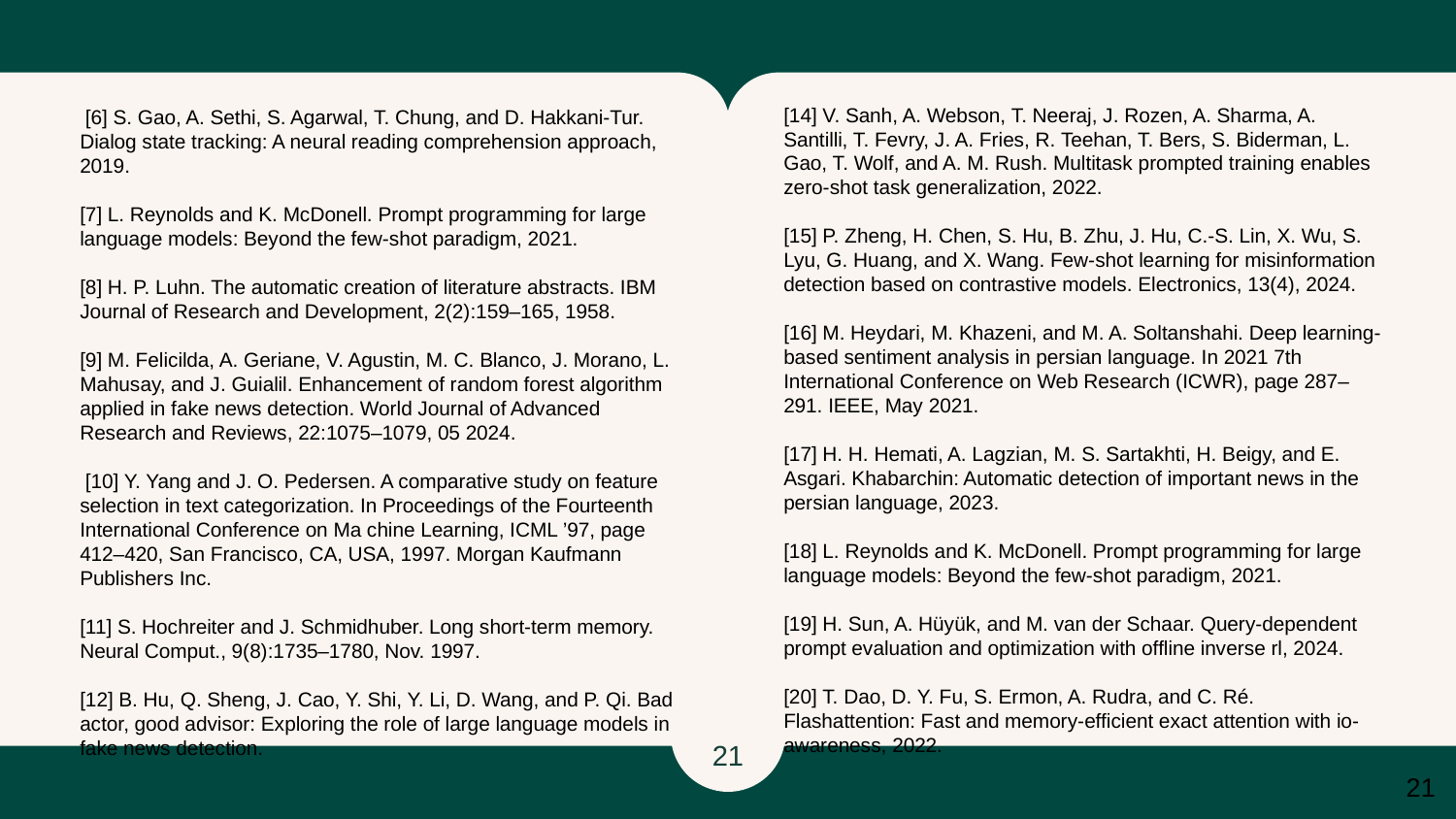

[14] V. Sanh, A. Webson, T. Neeraj, J. Rozen, A. Sharma, A. Santilli, T. Fevry, J. A. Fries, R. Teehan, T. Bers, S. Biderman, L. Gao, T. Wolf, and A. M. Rush. Multitask prompted training enables zero-shot task generalization, 2022.
[15] P. Zheng, H. Chen, S. Hu, B. Zhu, J. Hu, C.-S. Lin, X. Wu, S. Lyu, G. Huang, and X. Wang. Few-shot learning for misinformation detection based on contrastive models. Electronics, 13(4), 2024.
[16] M. Heydari, M. Khazeni, and M. A. Soltanshahi. Deep learning-based sentiment analysis in persian language. In 2021 7th International Conference on Web Research (ICWR), page 287–291. IEEE, May 2021.
[17] H. H. Hemati, A. Lagzian, M. S. Sartakhti, H. Beigy, and E. Asgari. Khabarchin: Automatic detection of important news in the persian language, 2023.
[18] L. Reynolds and K. McDonell. Prompt programming for large language models: Beyond the few-shot paradigm, 2021.
[19] H. Sun, A. Hüyük, and M. van der Schaar. Query-dependent prompt evaluation and optimization with offline inverse rl, 2024.
[20] T. Dao, D. Y. Fu, S. Ermon, A. Rudra, and C. Ré. Flashattention: Fast and memory-efficient exact attention with io-awareness, 2022.
 [6] S. Gao, A. Sethi, S. Agarwal, T. Chung, and D. Hakkani-Tur. Dialog state tracking: A neural reading comprehension approach, 2019.
[7] L. Reynolds and K. McDonell. Prompt programming for large language models: Beyond the few-shot paradigm, 2021.
[8] H. P. Luhn. The automatic creation of literature abstracts. IBM Journal of Research and Development, 2(2):159–165, 1958.
[9] M. Felicilda, A. Geriane, V. Agustin, M. C. Blanco, J. Morano, L. Mahusay, and J. Guialil. Enhancement of random forest algorithm applied in fake news detection. World Journal of Advanced Research and Reviews, 22:1075–1079, 05 2024.
 [10] Y. Yang and J. O. Pedersen. A comparative study on feature selection in text categorization. In Proceedings of the Fourteenth International Conference on Ma chine Learning, ICML ’97, page 412–420, San Francisco, CA, USA, 1997. Morgan Kaufmann Publishers Inc.
[11] S. Hochreiter and J. Schmidhuber. Long short-term memory. Neural Comput., 9(8):1735–1780, Nov. 1997.
[12] B. Hu, Q. Sheng, J. Cao, Y. Shi, Y. Li, D. Wang, and P. Qi. Bad actor, good advisor: Exploring the role of large language models in fake news detection.
21